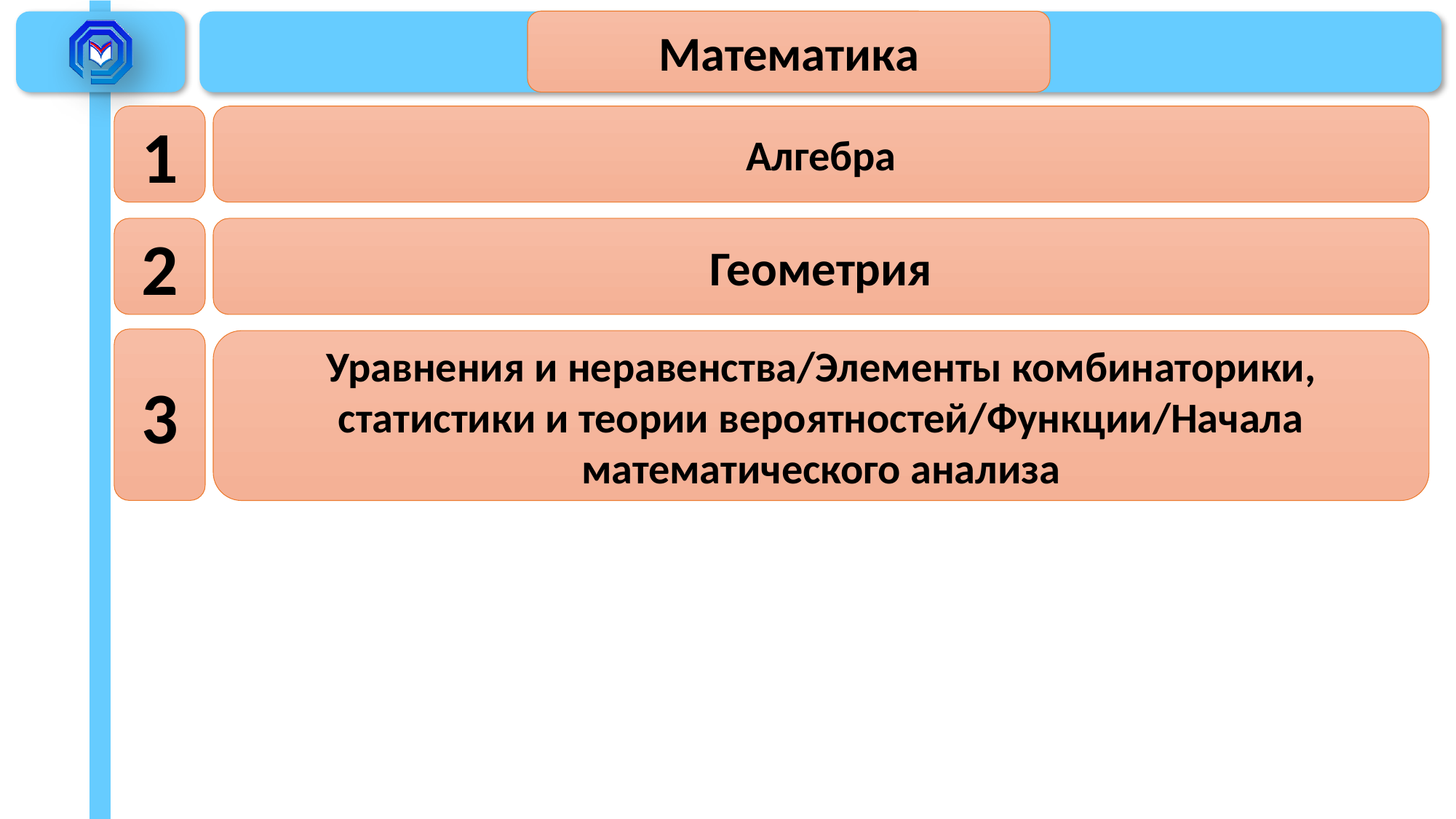

Математика
1
Алгебра
2
Геометрия
3
Уравнения и неравенства/Элементы комбинаторики, статистики и теории вероятностей/Функции/Начала математического анализа